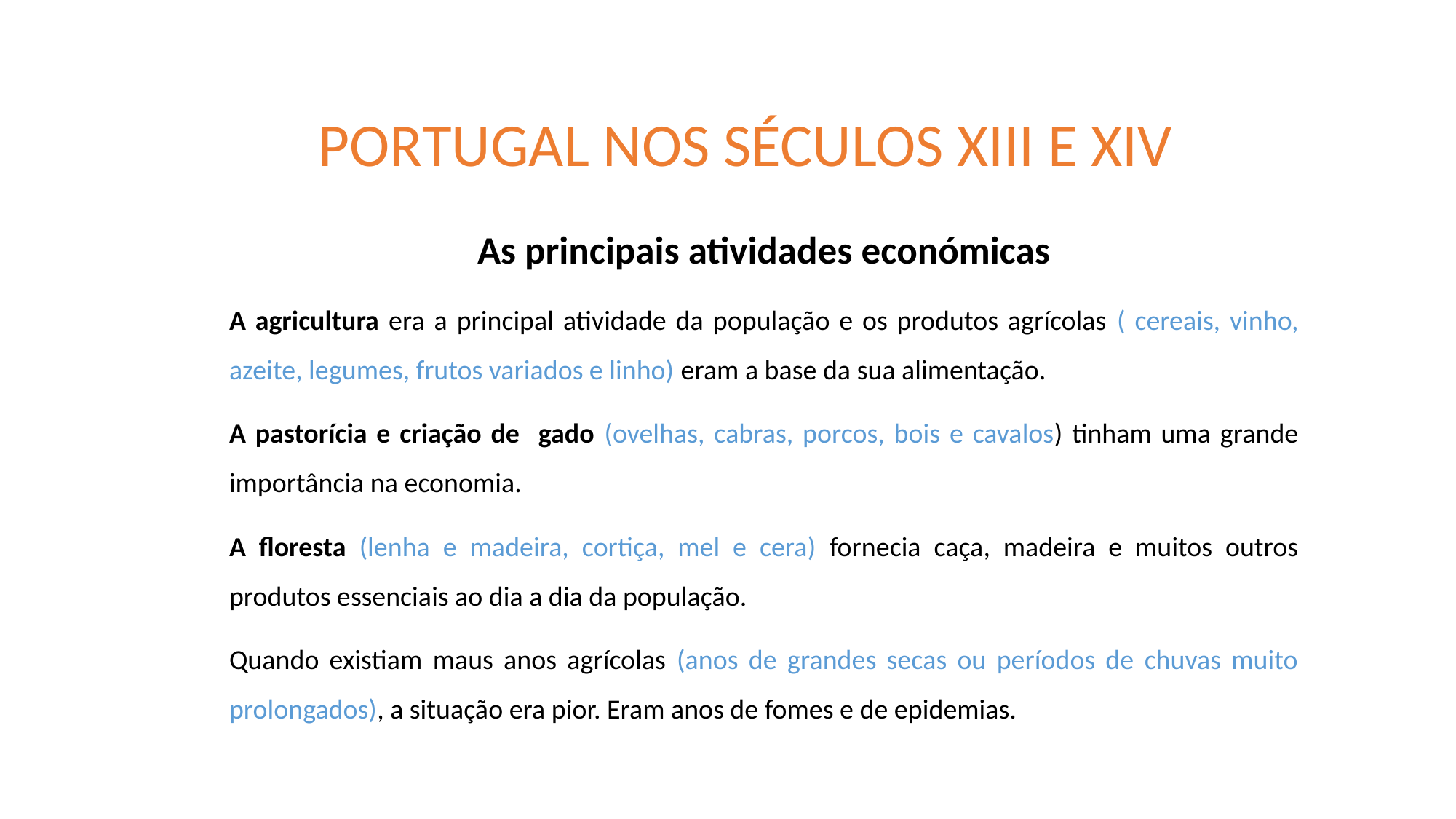

# PORTUGAL NOS SÉCULOS XIII E XIV
As principais atividades económicas
A agricultura era a principal atividade da população e os produtos agrícolas ( cereais, vinho, azeite, legumes, frutos variados e linho) eram a base da sua alimentação.
A pastorícia e criação de  gado (ovelhas, cabras, porcos, bois e cavalos) tinham uma grande importância na economia.
A floresta (lenha e madeira, cortiça, mel e cera) fornecia caça, madeira e muitos outros produtos essenciais ao dia a dia da população.
Quando existiam maus anos agrícolas (anos de grandes secas ou períodos de chuvas muito prolongados), a situação era pior. Eram anos de fomes e de epidemias.